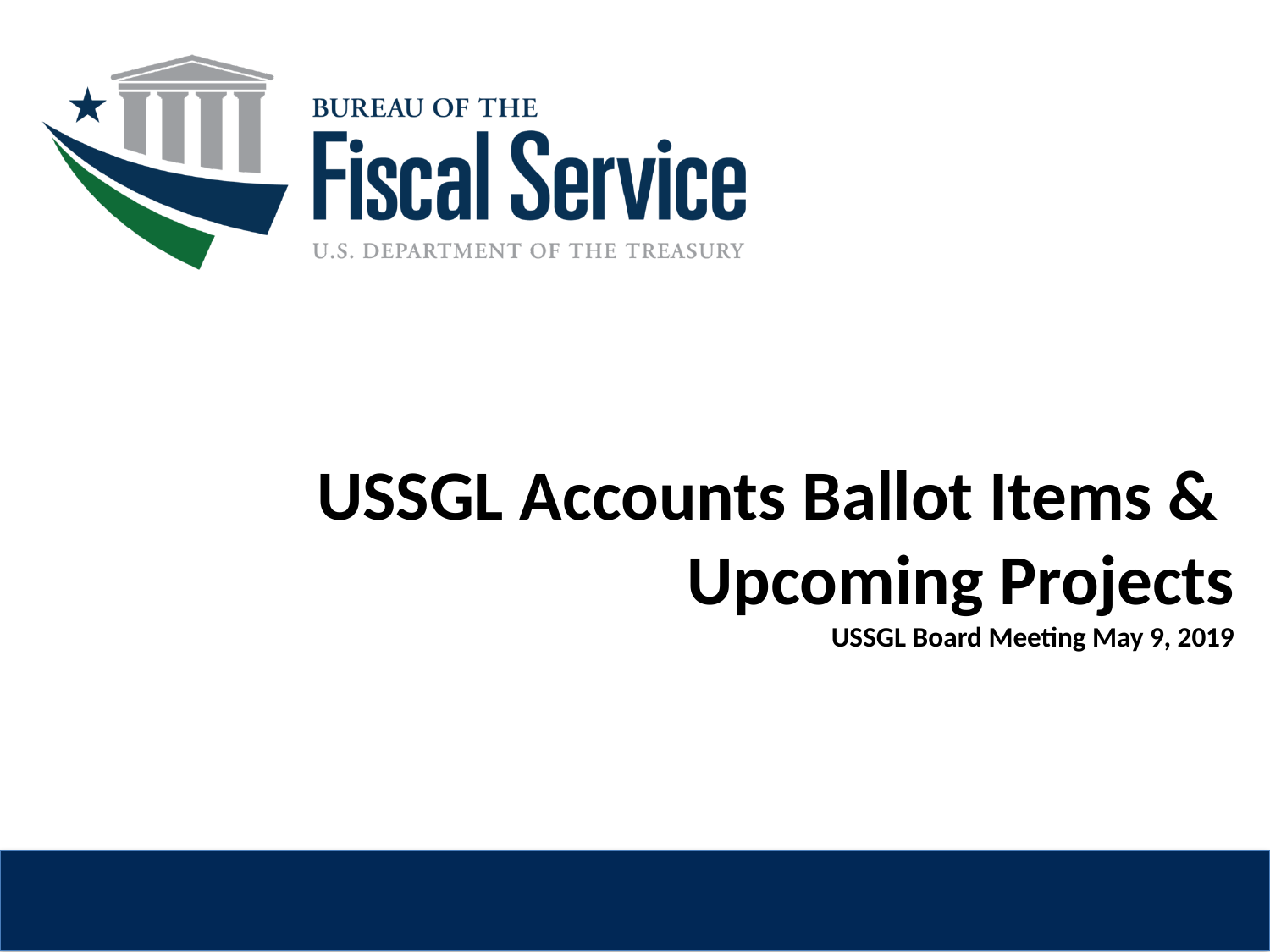

USSGL Accounts Ballot Items &
Upcoming Projects
USSGL Board Meeting May 9, 2019